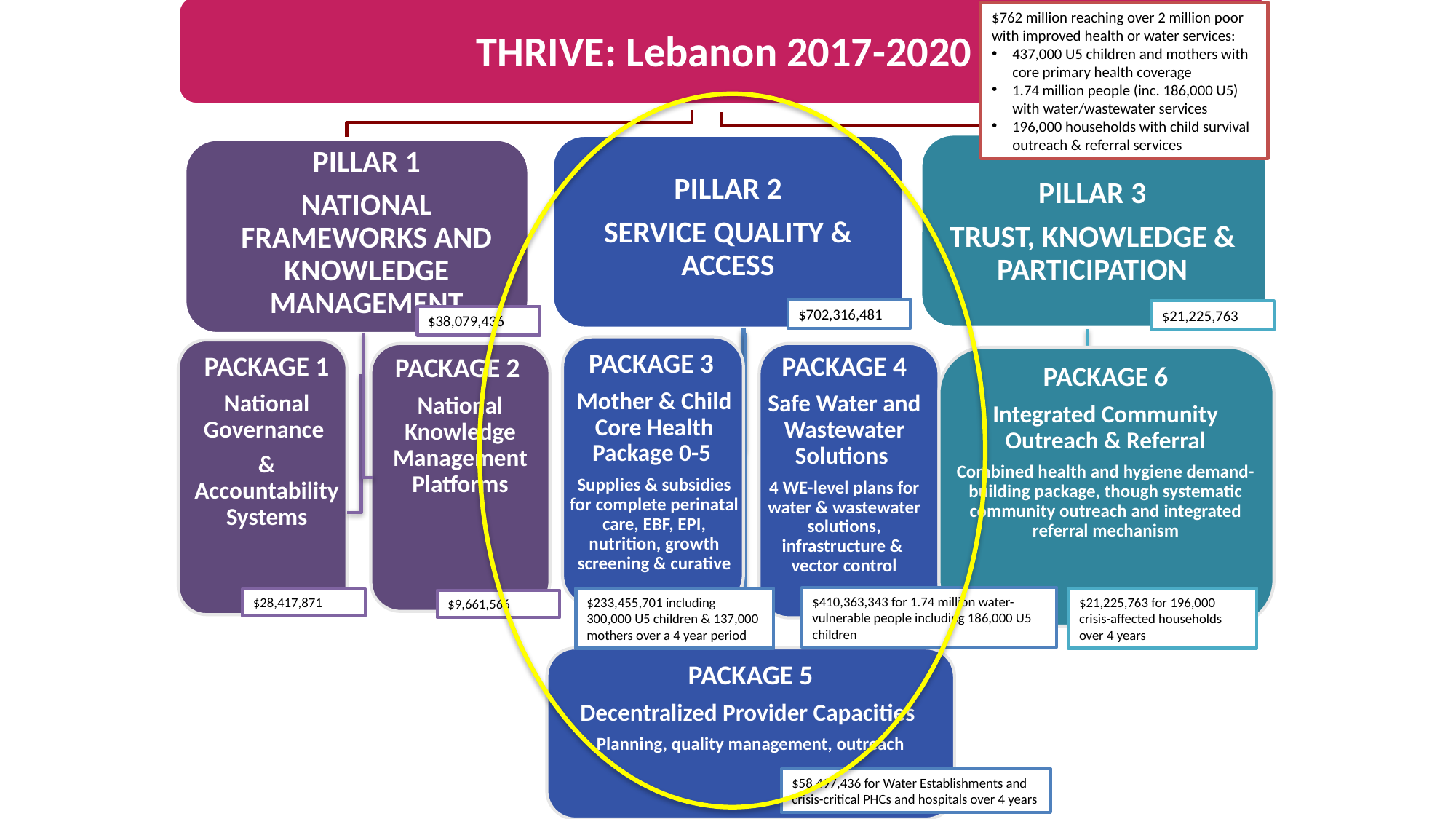

THRIVE: Lebanon 2017-2020
$762 million reaching over 2 million poor with improved health or water services:
437,000 U5 children and mothers with core primary health coverage
1.74 million people (inc. 186,000 U5) with water/wastewater services
196,000 households with child survival outreach & referral services

Pillar 3
Trust, Knowledge & Participation

Pillar 2
Service Quality & Access

Pillar 1
National Frameworks and Knowledge Management

$702,316,481
$21,225,763
$38,079,436

Package 3
Mother & Child Core Health Package 0-5
Supplies & subsidies for complete perinatal care, EBF, EPI, nutrition, growth screening & curative
Package 6
Integrated Community Outreach & Referral
Combined health and hygiene demand-building package, though systematic community outreach and integrated referral mechanism

Package 1
National Governance
& Accountability Systems

Package 2
National Knowledge Management Platforms

Package 4
Safe Water and Wastewater Solutions
4 WE-level plans for water & wastewater solutions, infrastructure &  vector control

$410,363,343 for 1.74 million water-vulnerable people including 186,000 U5 children
$233,455,701 including 300,000 U5 children & 137,000 mothers over a 4 year period
$21,225,763 for 196,000 crisis-affected households over 4 years
$28,417,871
$9,661,566

Package 5
Decentralized Provider Capacities
Planning, quality management, outreach
$58,497,436 for Water Establishments and crisis-critical PHCs and hospitals over 4 years